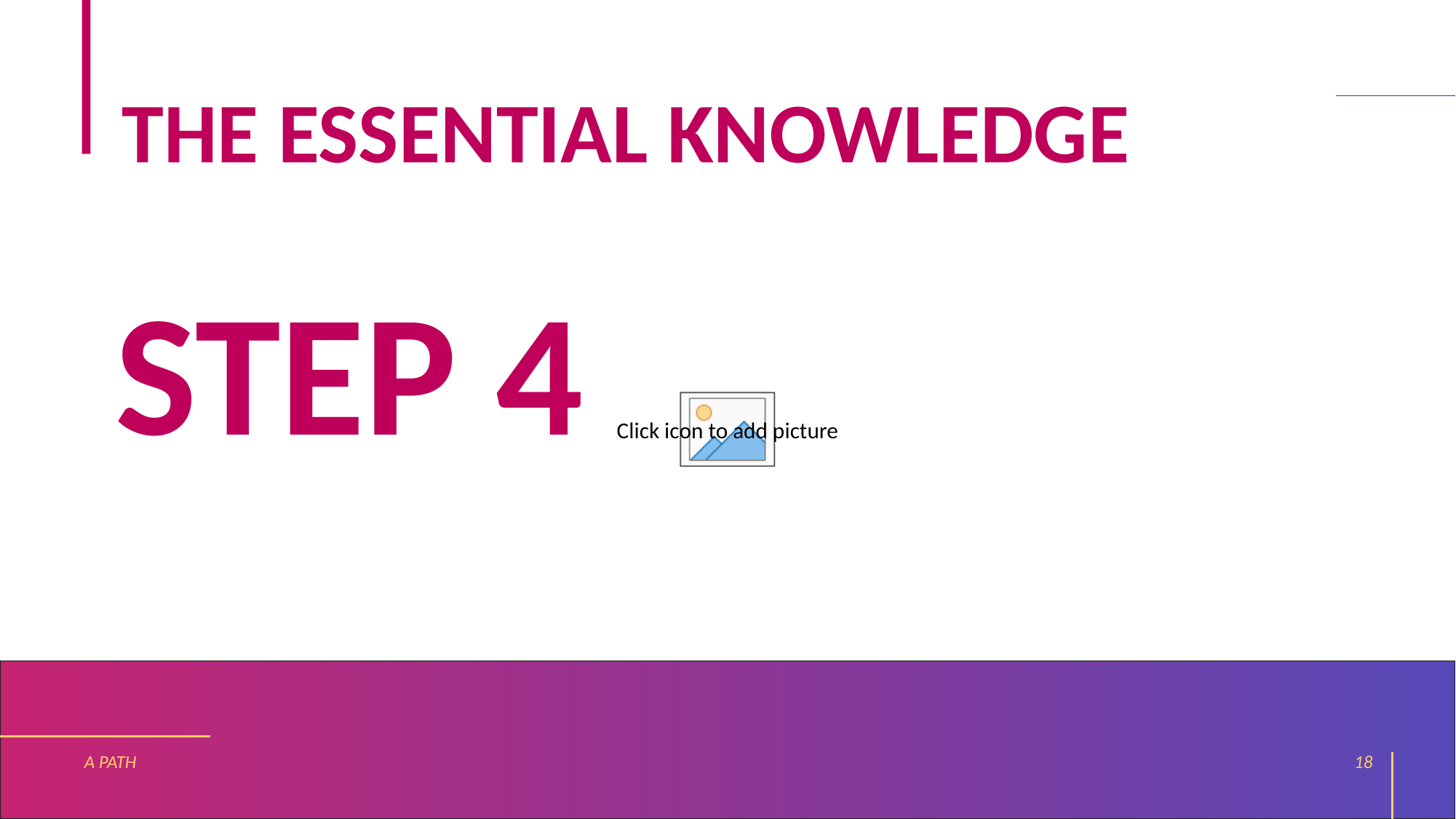

# THE ESSENTIAL KNOWLEDGE

STEP 4
A PATH
18